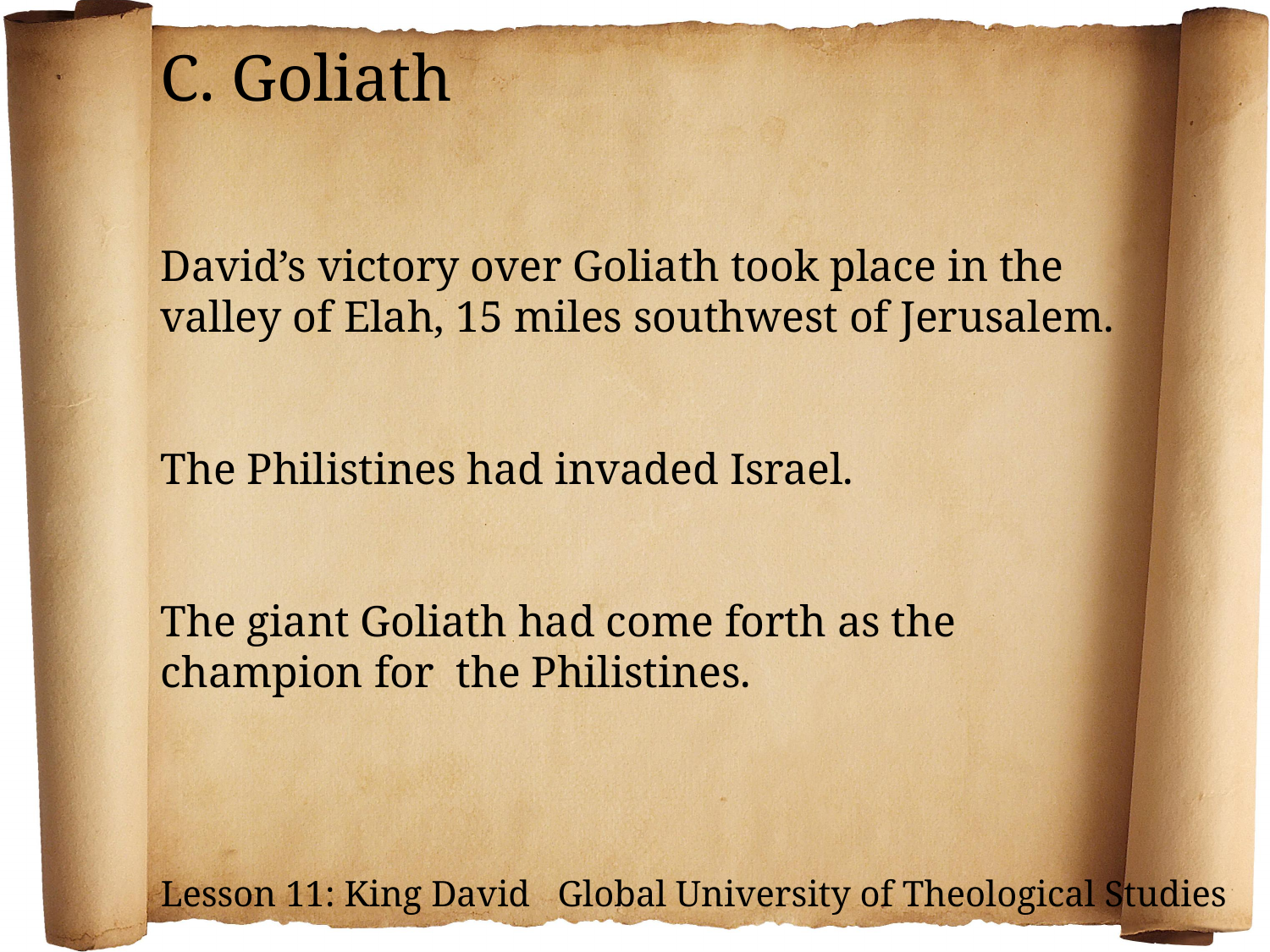

C. Goliath
David’s victory over Goliath took place in the valley of Elah, 15 miles southwest of Jerusalem.

The Philistines had invaded Israel.

The giant Goliath had come forth as the champion for  the Philistines.

Lesson 11: King David   Global University of Theological Studies